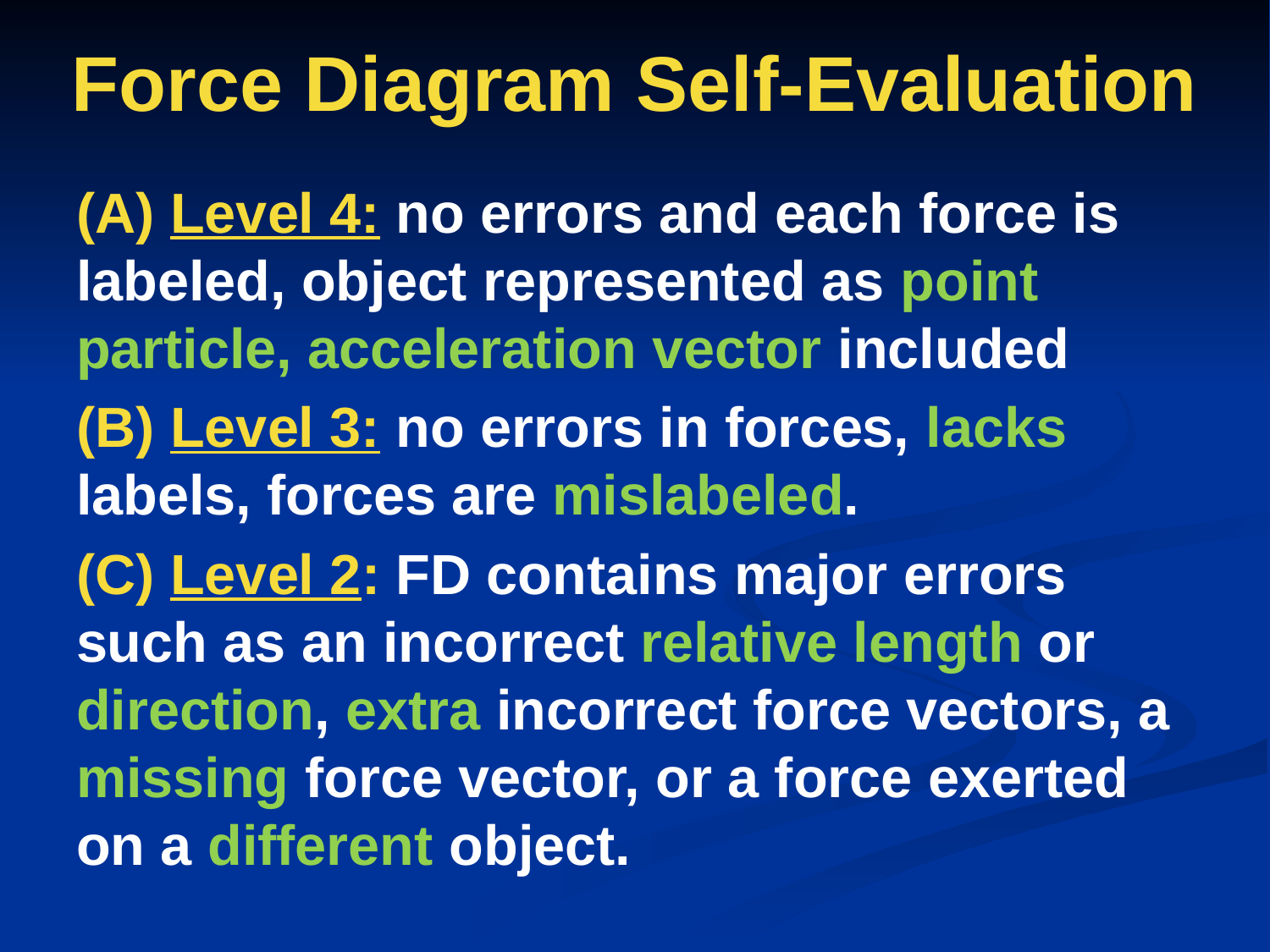

# Force Diagram Self-Evaluation
(A) Level 4: no errors and each force is labeled, object represented as point particle, acceleration vector included
(B) Level 3: no errors in forces, lacks labels, forces are mislabeled.
(C) Level 2: FD contains major errors such as an incorrect relative length or direction, extra incorrect force vectors, a missing force vector, or a force exerted on a different object.